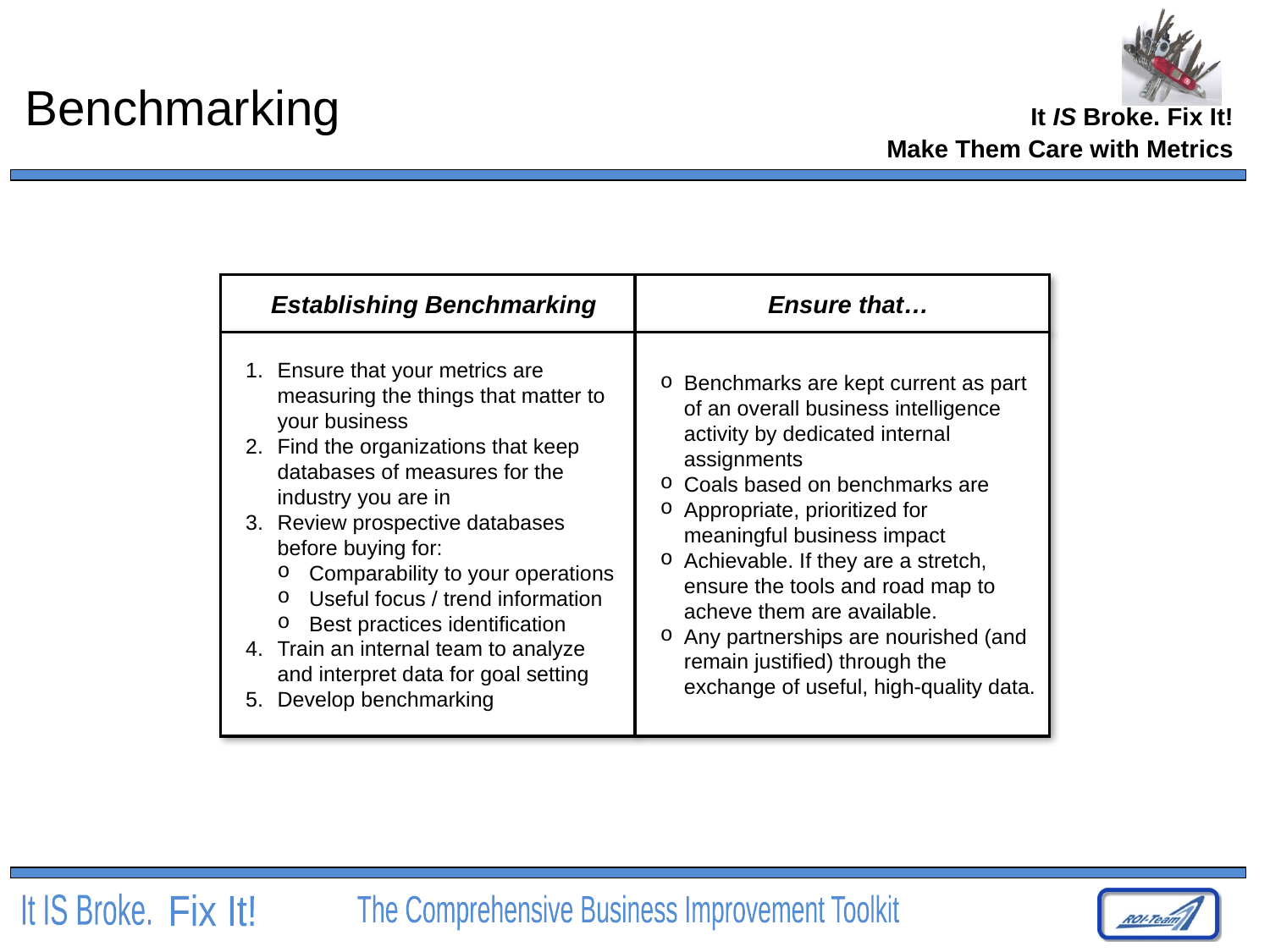

# Benchmarking
Make Them Care with Metrics
Establishing Benchmarking
Ensure that…
Ensure that your metrics are measuring the things that matter to your business
Find the organizations that keep databases of measures for the industry you are in
Review prospective databases before buying for:
Comparability to your operations
Useful focus / trend information
Best practices identification
Train an internal team to analyze and interpret data for goal setting
Develop benchmarking
Benchmarks are kept current as part of an overall business intelligence activity by dedicated internal assignments
Coals based on benchmarks are
Appropriate, prioritized for meaningful business impact
Achievable. If they are a stretch, ensure the tools and road map to acheve them are available.
Any partnerships are nourished (and remain justified) through the exchange of useful, high-quality data.